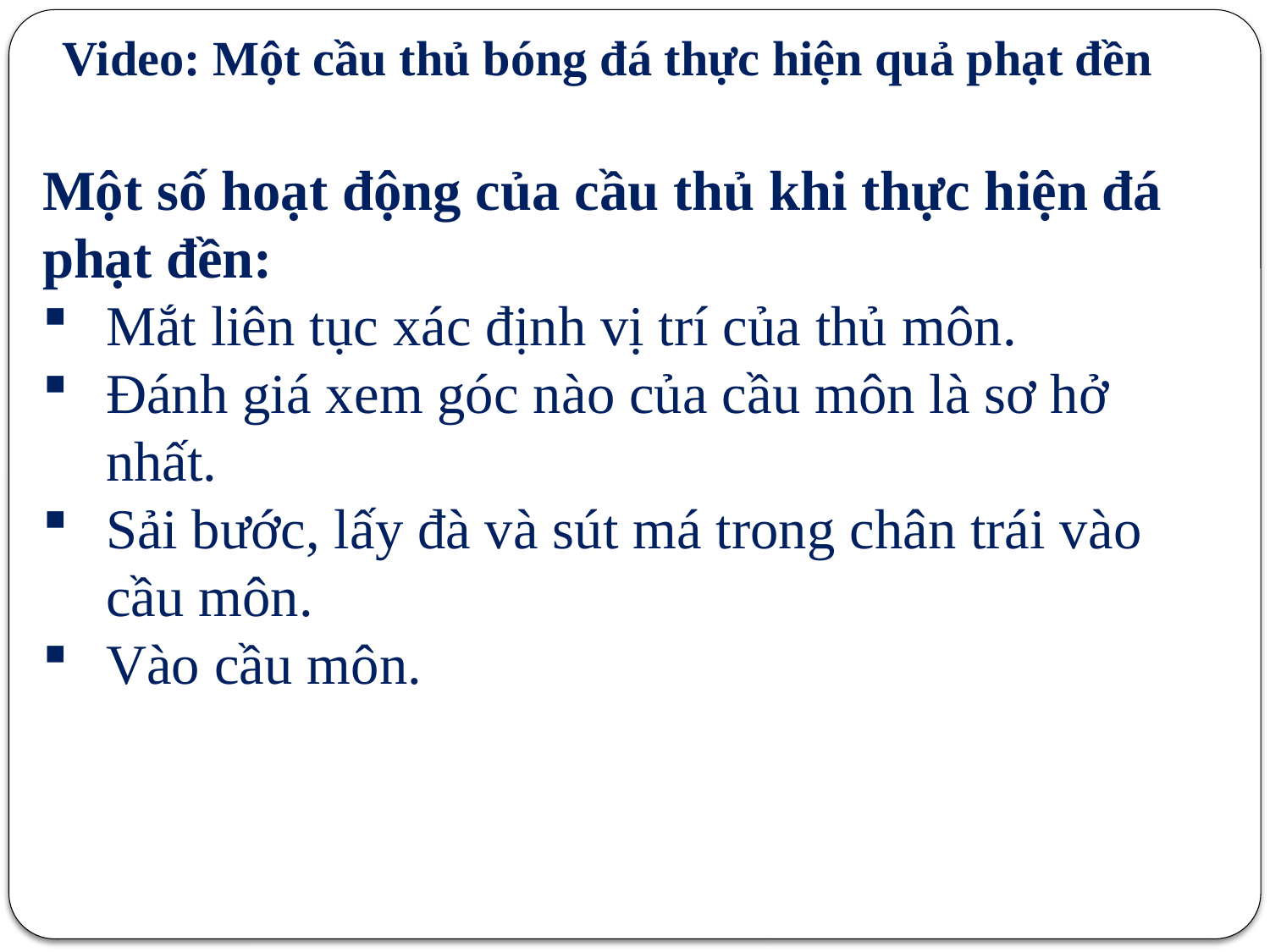

Video: Một cầu thủ bóng đá thực hiện quả phạt đền
Một số hoạt động của cầu thủ khi thực hiện đá phạt đền:
Mắt liên tục xác định vị trí của thủ môn.
Đánh giá xem góc nào của cầu môn là sơ hở nhất.
Sải bước, lấy đà và sút má trong chân trái vào cầu môn.
Vào cầu môn.